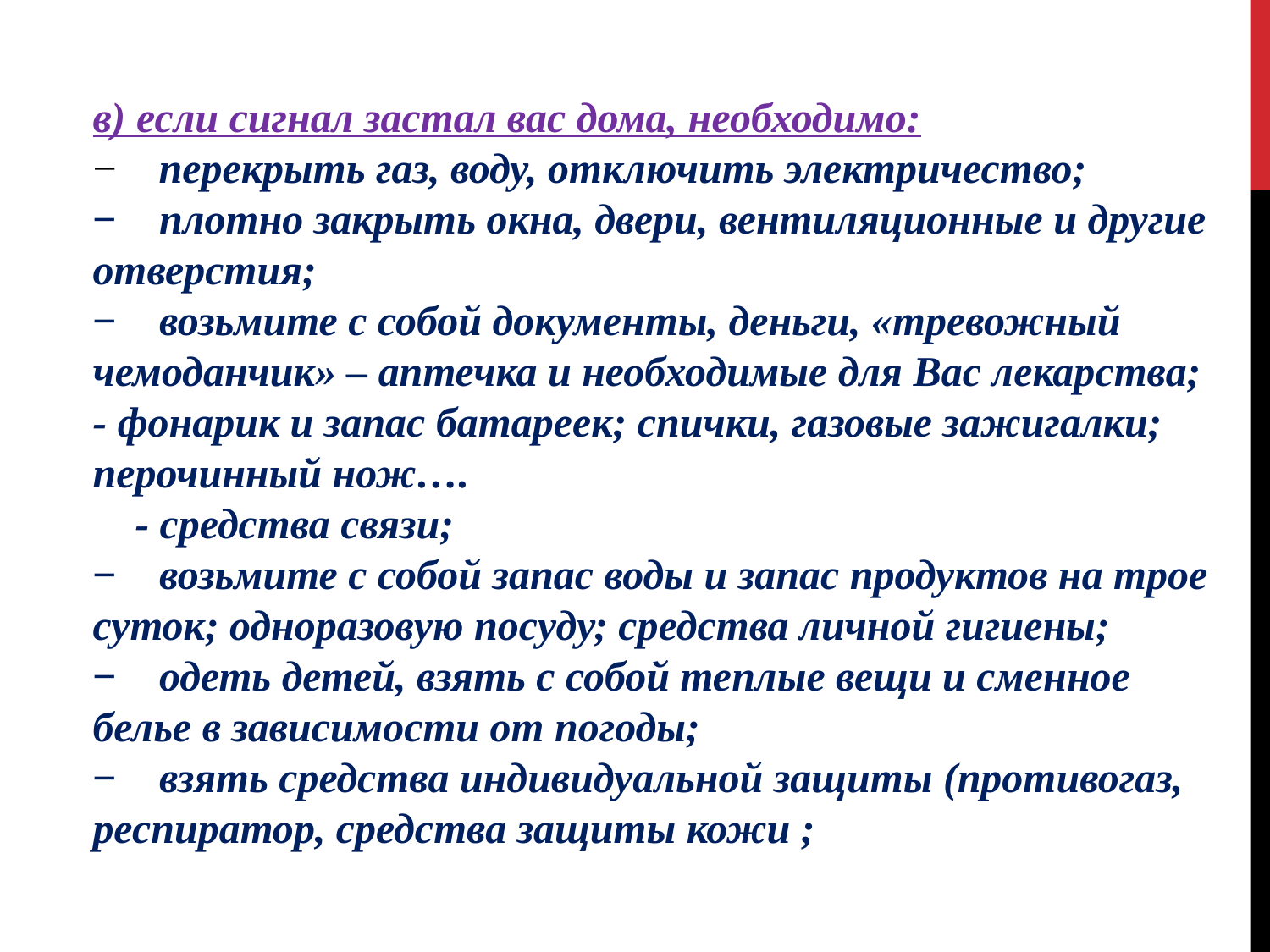

в) если сигнал застал вас дома, необходимо:
−    перекрыть газ, воду, отключить электричество;
−    плотно закрыть окна, двери, вентиляционные и другие отверстия;
−    возьмите с собой документы, деньги, «тревожный чемоданчик» – аптечка и необходимые для Вас лекарства;  - фонарик и запас батареек; спички, газовые зажигалки; перочинный нож….
    - средства связи;
−    возьмите с собой запас воды и запас продуктов на трое суток; одноразовую посуду; средства личной гигиены;
−    одеть детей, взять с собой теплые вещи и сменное белье в зависимости от погоды;
−    взять средства индивидуальной защиты (противогаз, респиратор, средства защиты кожи ;